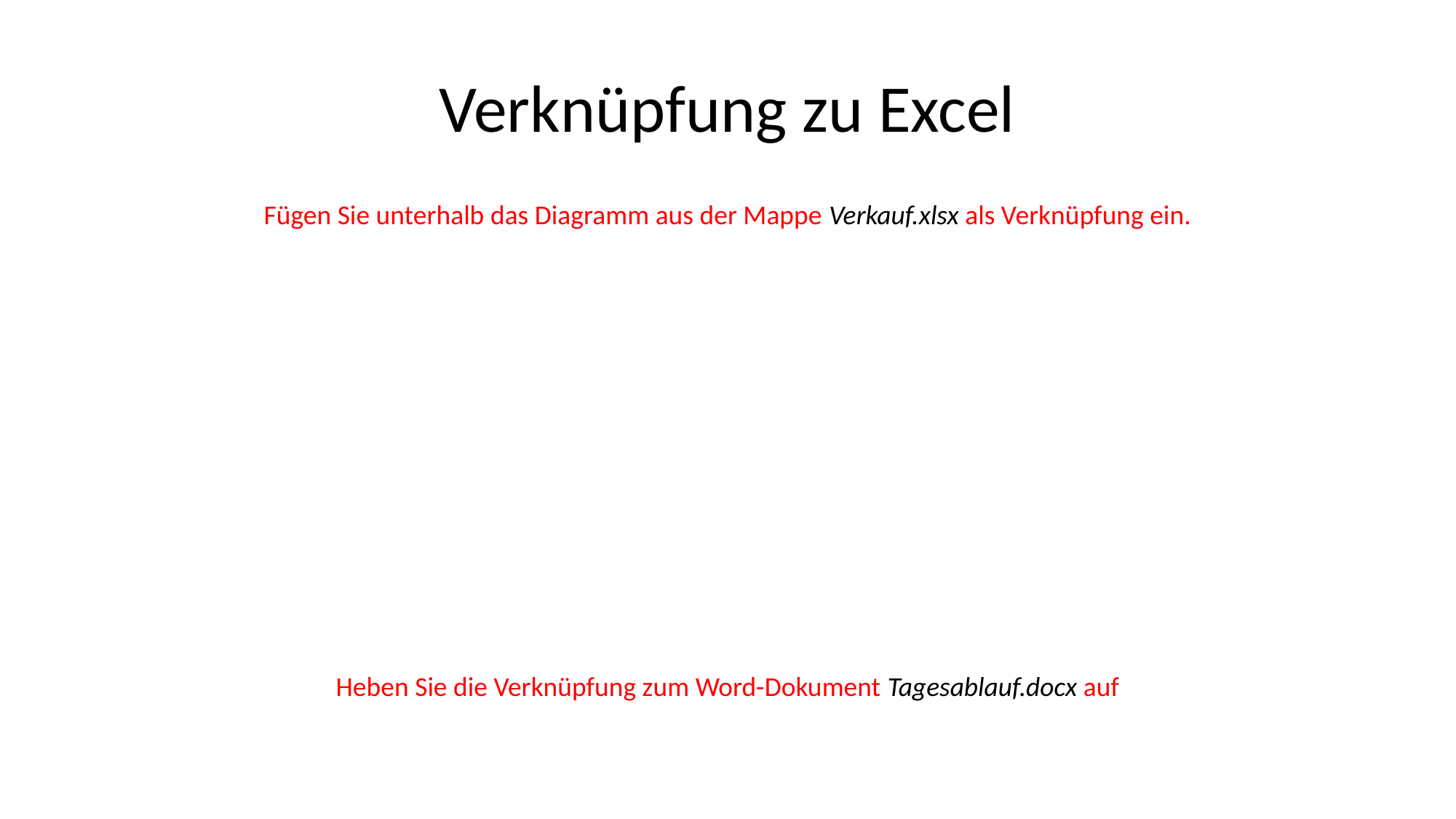

# Verknüpfung zu Excel
Fügen Sie unterhalb das Diagramm aus der Mappe Verkauf.xlsx als Verknüpfung ein.
Heben Sie die Verknüpfung zum Word-Dokument Tagesablauf.docx auf